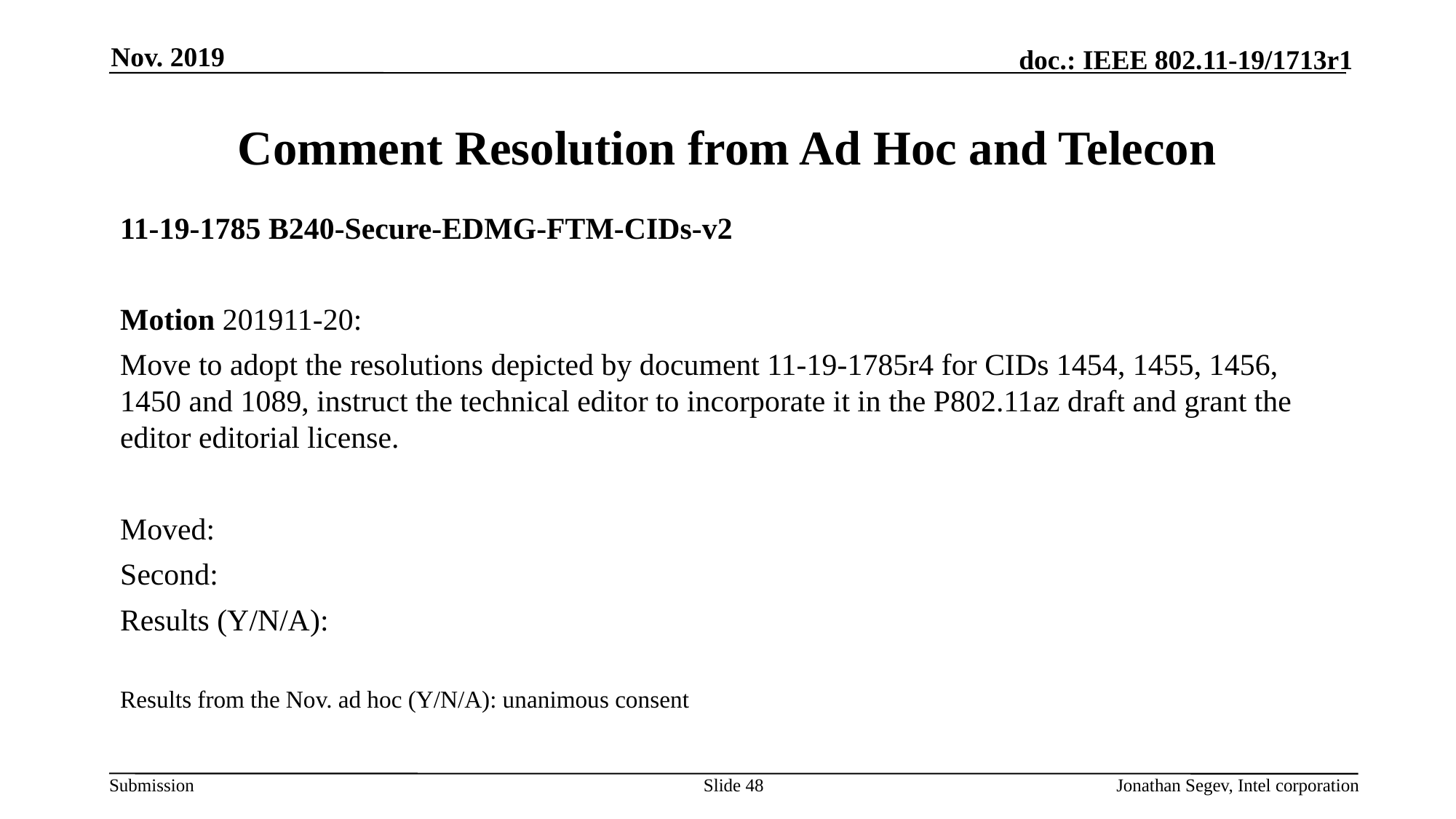

Nov. 2019
# Comment Resolution from Ad Hoc and Telecon
11-19-1785 B240-Secure-EDMG-FTM-CIDs-v2

Motion 201911-20:
Move to adopt the resolutions depicted by document 11-19-1785r4 for CIDs 1454, 1455, 1456,  1450 and 1089, instruct the technical editor to incorporate it in the P802.11az draft and grant the editor editorial license.

Moved:
Second:
Results (Y/N/A):

Results from the Nov. ad hoc (Y/N/A): unanimous consent

Slide 48
Jonathan Segev, Intel corporation